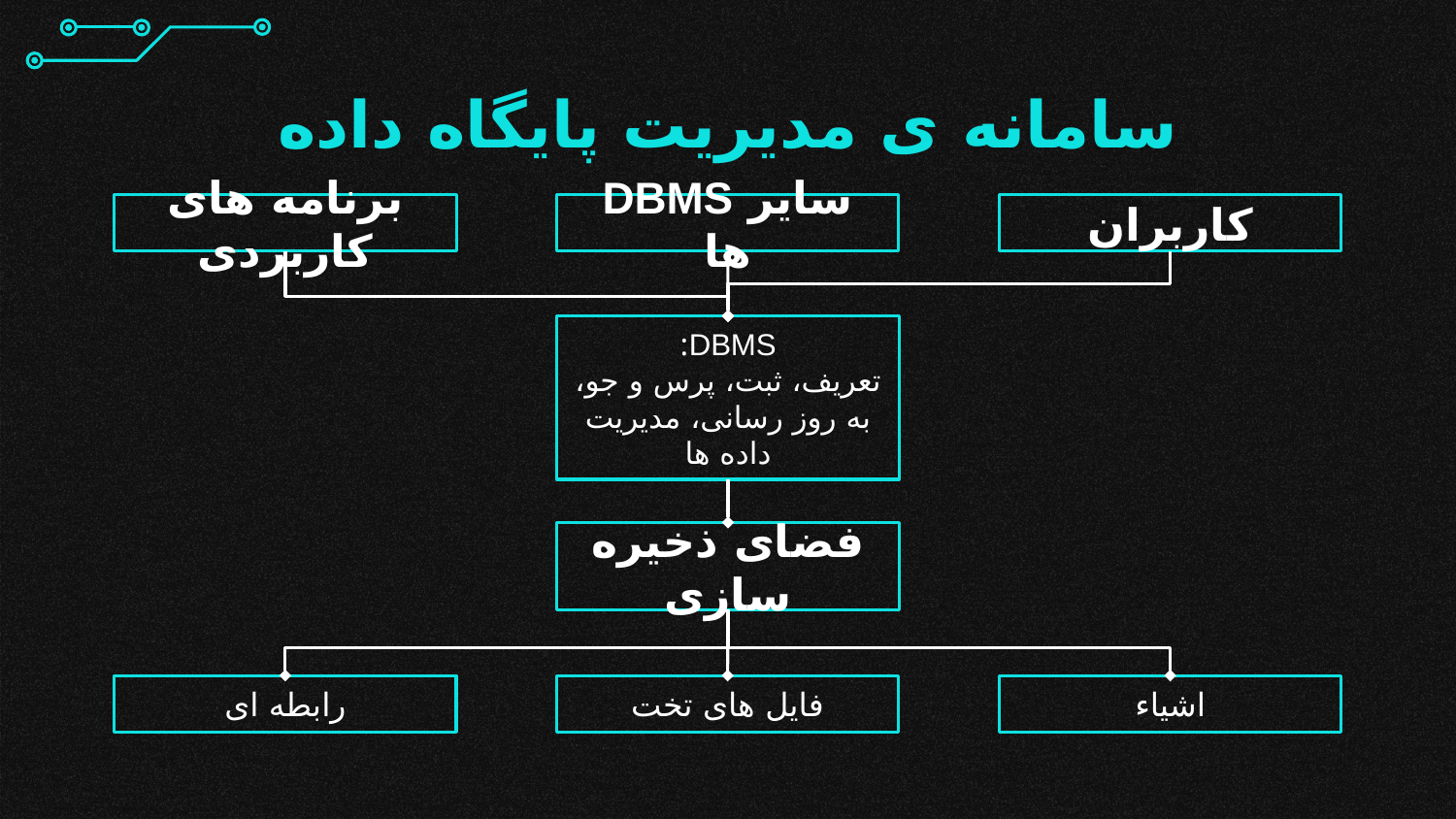

# سامانه ی مدیریت پایگاه داده
برنامه های کاربردی
سایر DBMS ها
کاربران
DBMS:
تعریف، ثبت، پرس و جو، به روز رسانی، مدیریت داده ها
فضای ذخیره سازی
رابطه ای
فایل های تخت
اشیاء